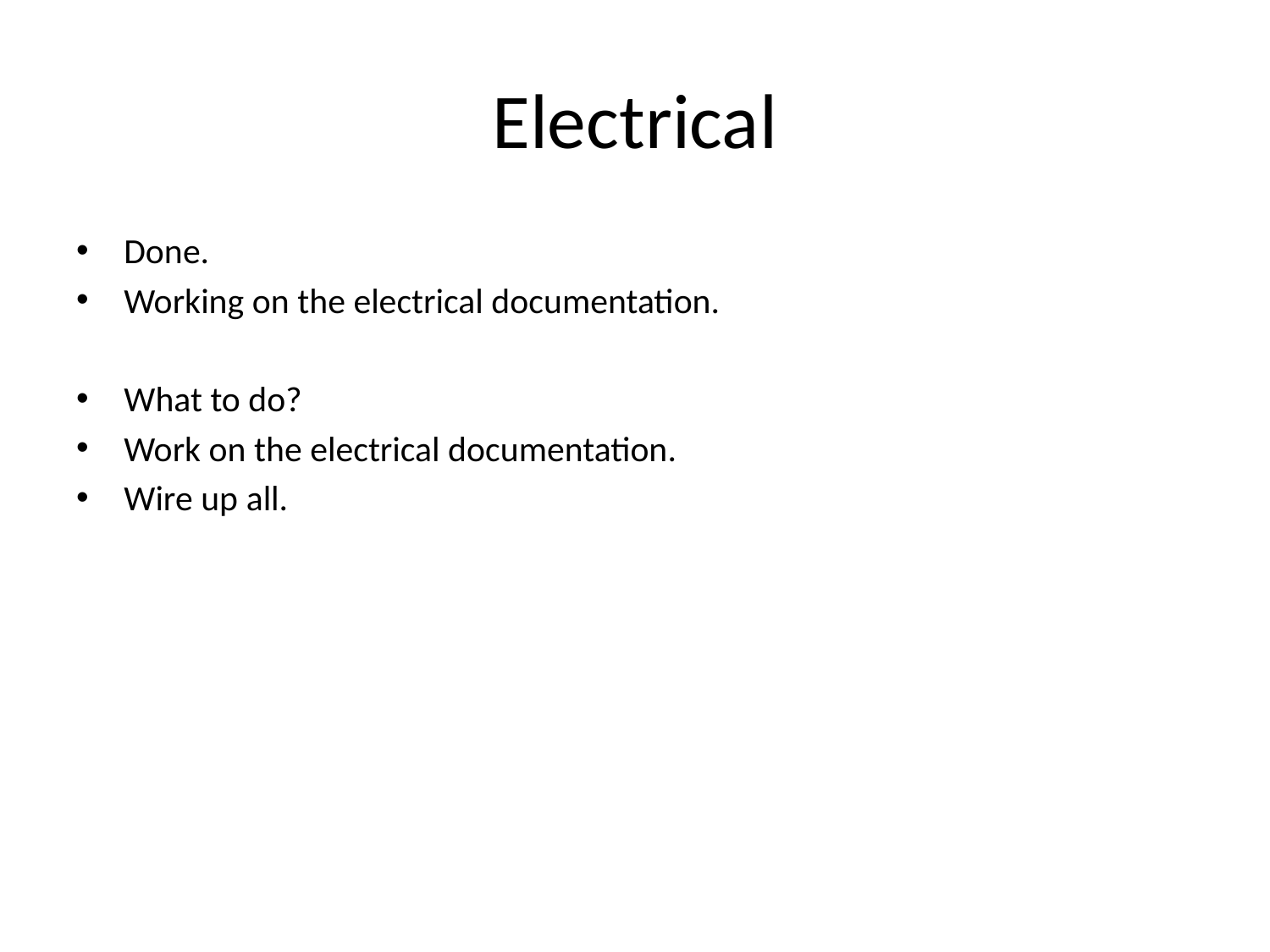

# Electrical
Done.
Working on the electrical documentation.

What to do?
Work on the electrical documentation.
Wire up all.